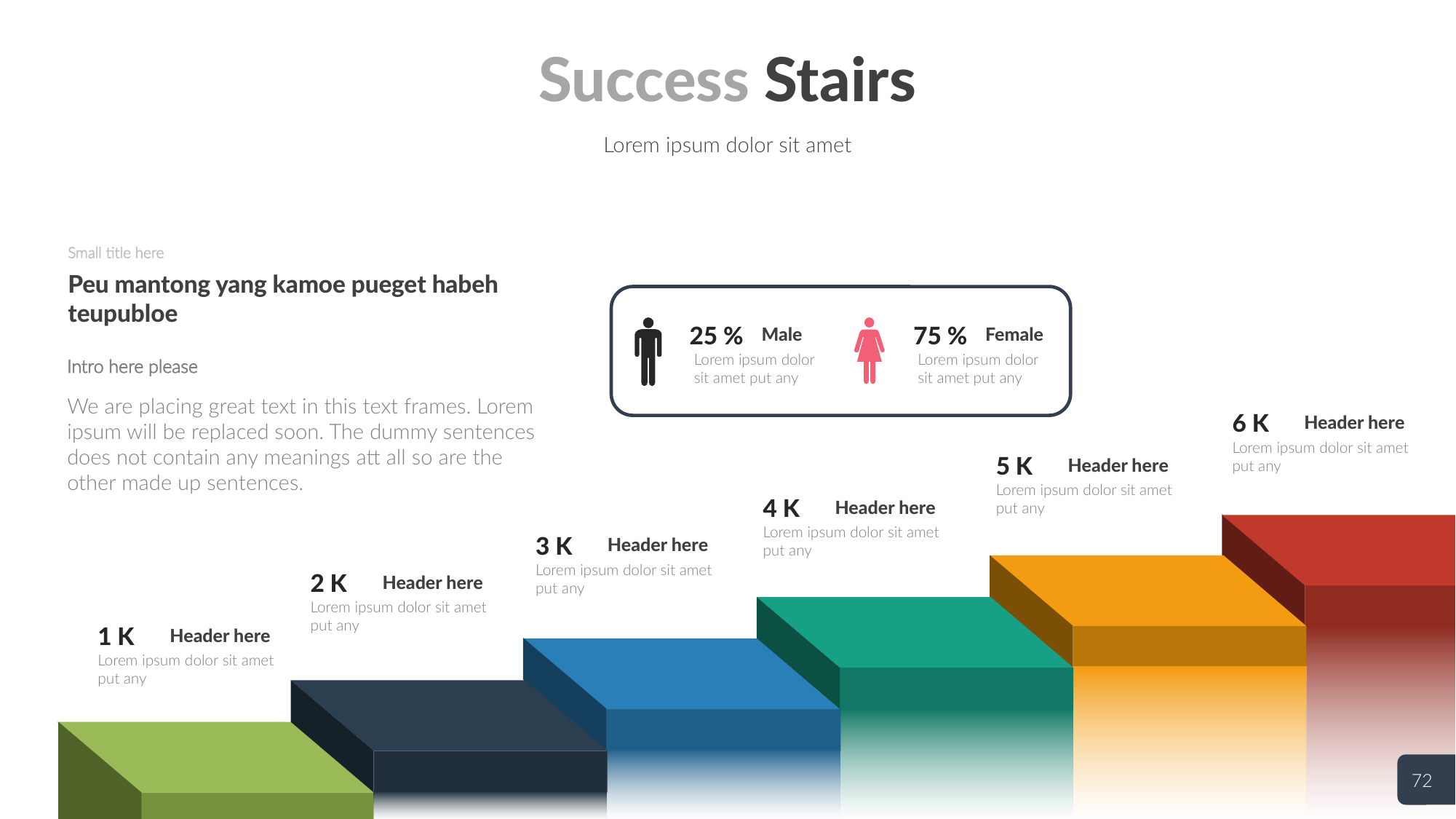

# Success Stairs
Lorem ipsum dolor sit amet
Small title here
Peu mantong yang kamoe pueget habeh teupubloe

25 %
Male
Lorem ipsum dolor sit amet put any
75 %
Female
Lorem ipsum dolor sit amet put any

Intro here please
We are placing great text in this text frames. Lorem ipsum will be replaced soon. The dummy sentences does not contain any meanings att all so are the other made up sentences.
6 K
Header here
Lorem ipsum dolor sit amet put any
5 K
Header here
Lorem ipsum dolor sit amet put any
4 K
Header here
Lorem ipsum dolor sit amet put any

3 K
Header here
Lorem ipsum dolor sit amet put any
2 K
Header here
Lorem ipsum dolor sit amet put any
1 K
Header here
Lorem ipsum dolor sit amet put any

72